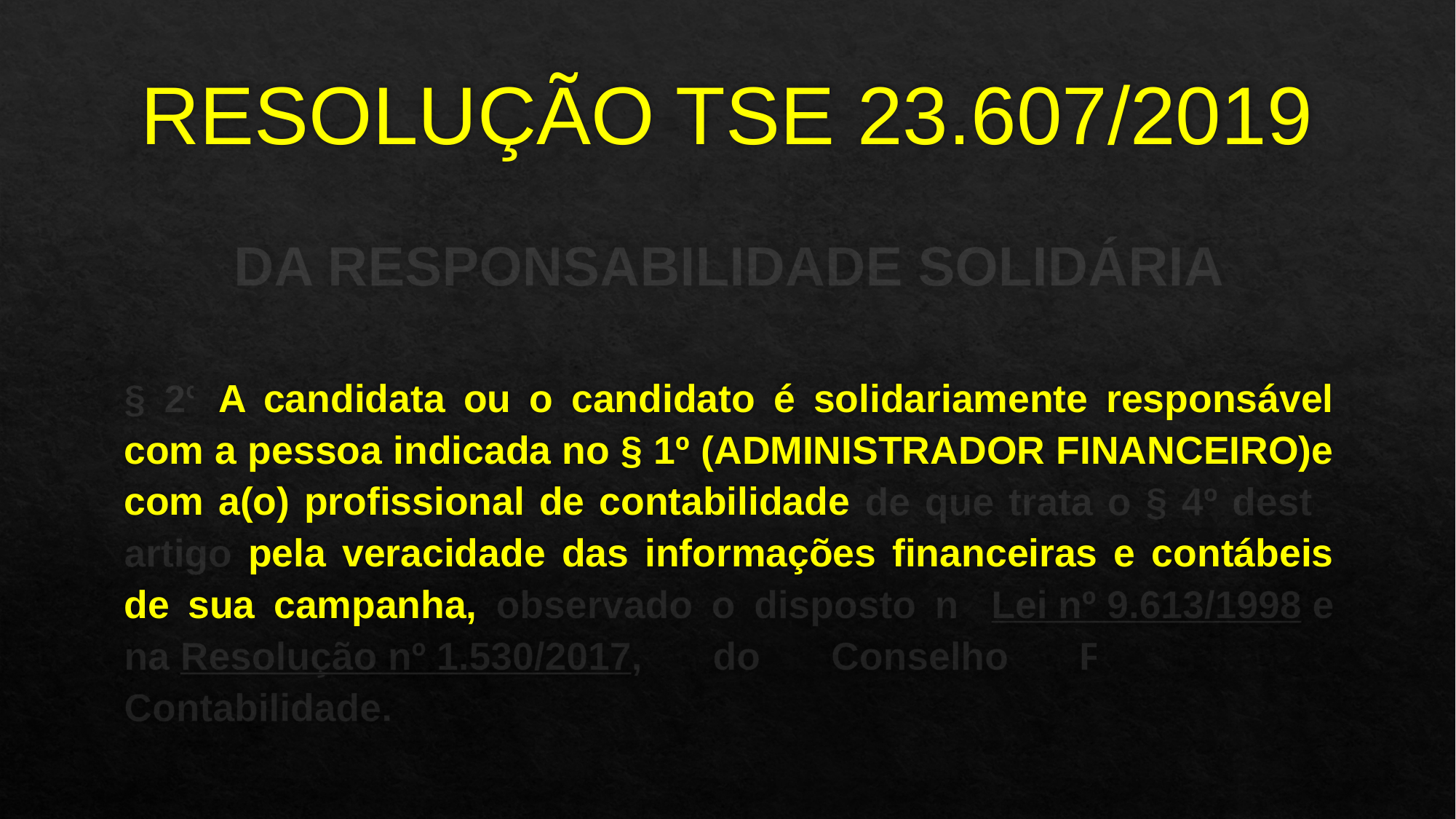

# RESOLUÇÃO TSE 23.607/2019

DA RESPONSABILIDADE SOLIDÁRIA

§ 2º A candidata ou o candidato é solidariamente responsável com a pessoa indicada no § 1º (ADMINISTRADOR FINANCEIRO)e com a(o) profissional de contabilidade de que trata o § 4º deste artigo pela veracidade das informações financeiras e contábeis de sua campanha, observado o disposto na Lei nº 9.613/1998 e na Resolução nº 1.530/2017, do Conselho Federal de Contabilidade.